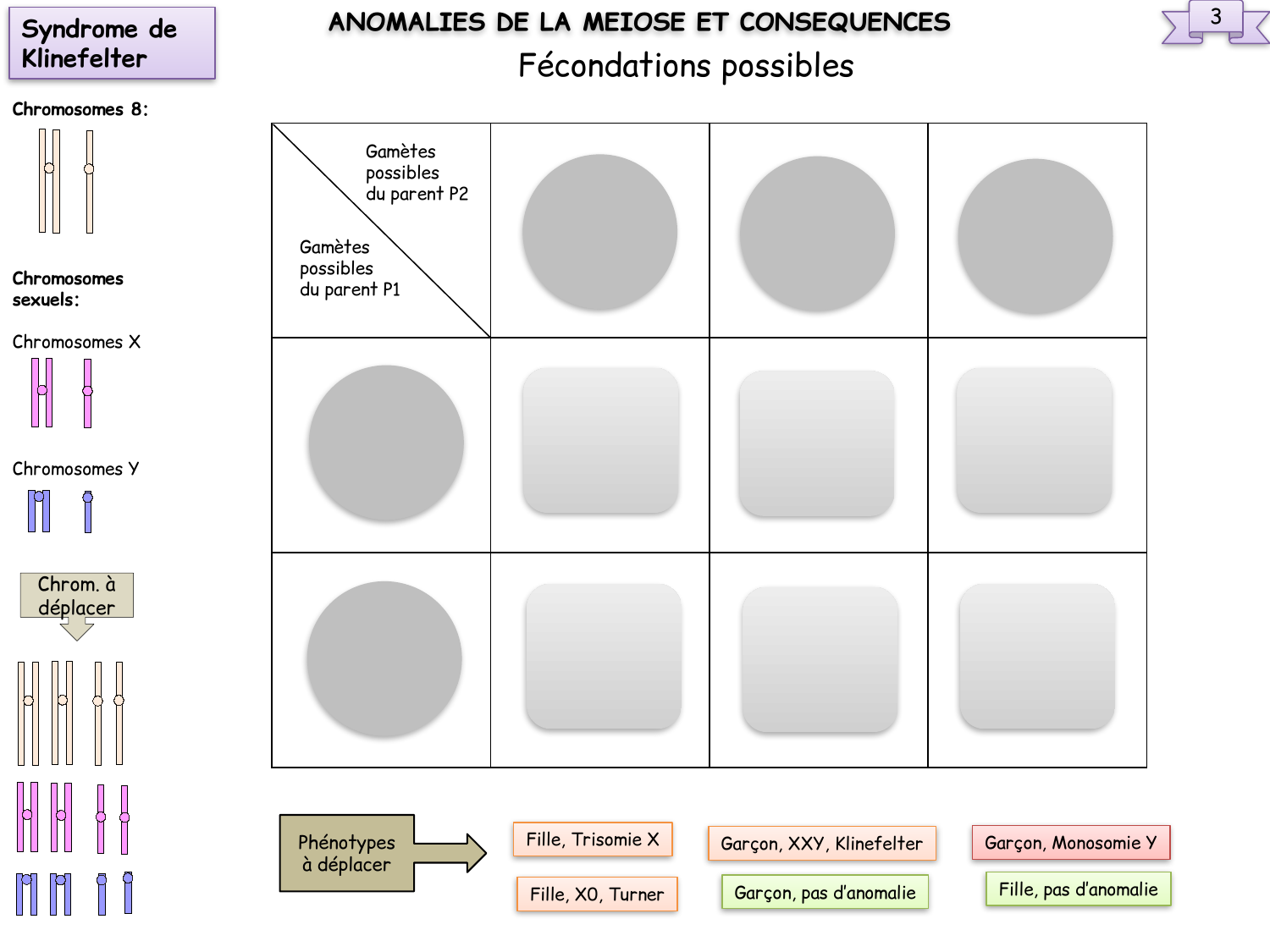

ANOMALIES DE LA MEIOSE ET CONSEQUENCES
Syndrome de Klinefelter
Chromosomes 8:

Chromosomes
sexuels:

Chromosomes X

Chromosomes Y

3
Fécondations possibles
|  |  |  |  |
| --- | --- | --- | --- |
|  |  |  |  |
|  |  |  |  |
Gamètes
possibles
du parent P2

Gamètes
possibles
du parent P1

Chrom. à déplacer

Phénotypes à déplacer
Fille, Trisomie X
Garçon, Monosomie Y
Garçon, XXY, Klinefelter

Fille, pas d’anomalie

Garçon, pas d’anomalie
Fille, X0, Turner